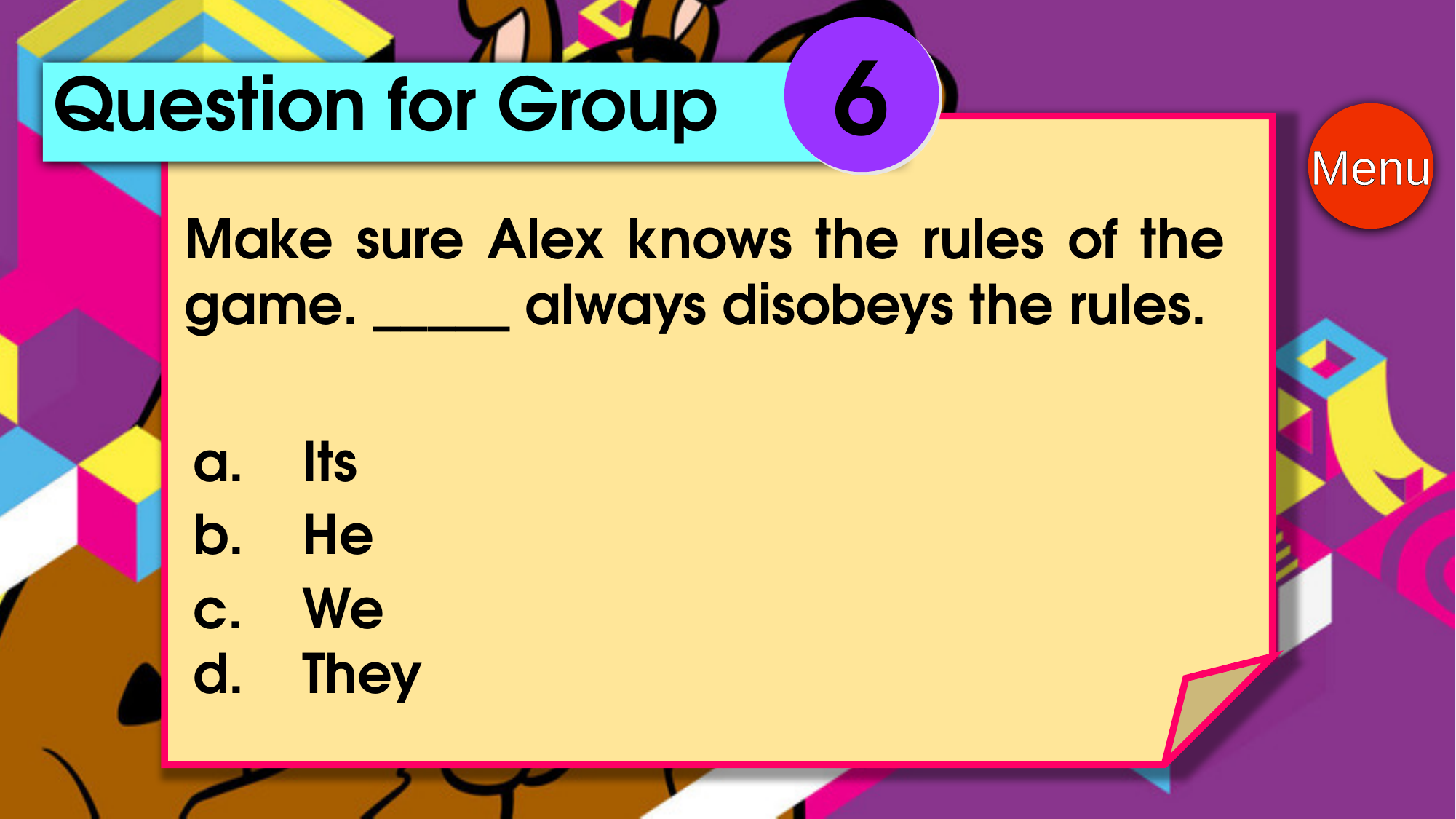

6
Question for Group

Menu
Make sure Alex knows the rules of the game. _____ always disobeys the rules.

a.	Its
b.	He
c.	We
d.	They